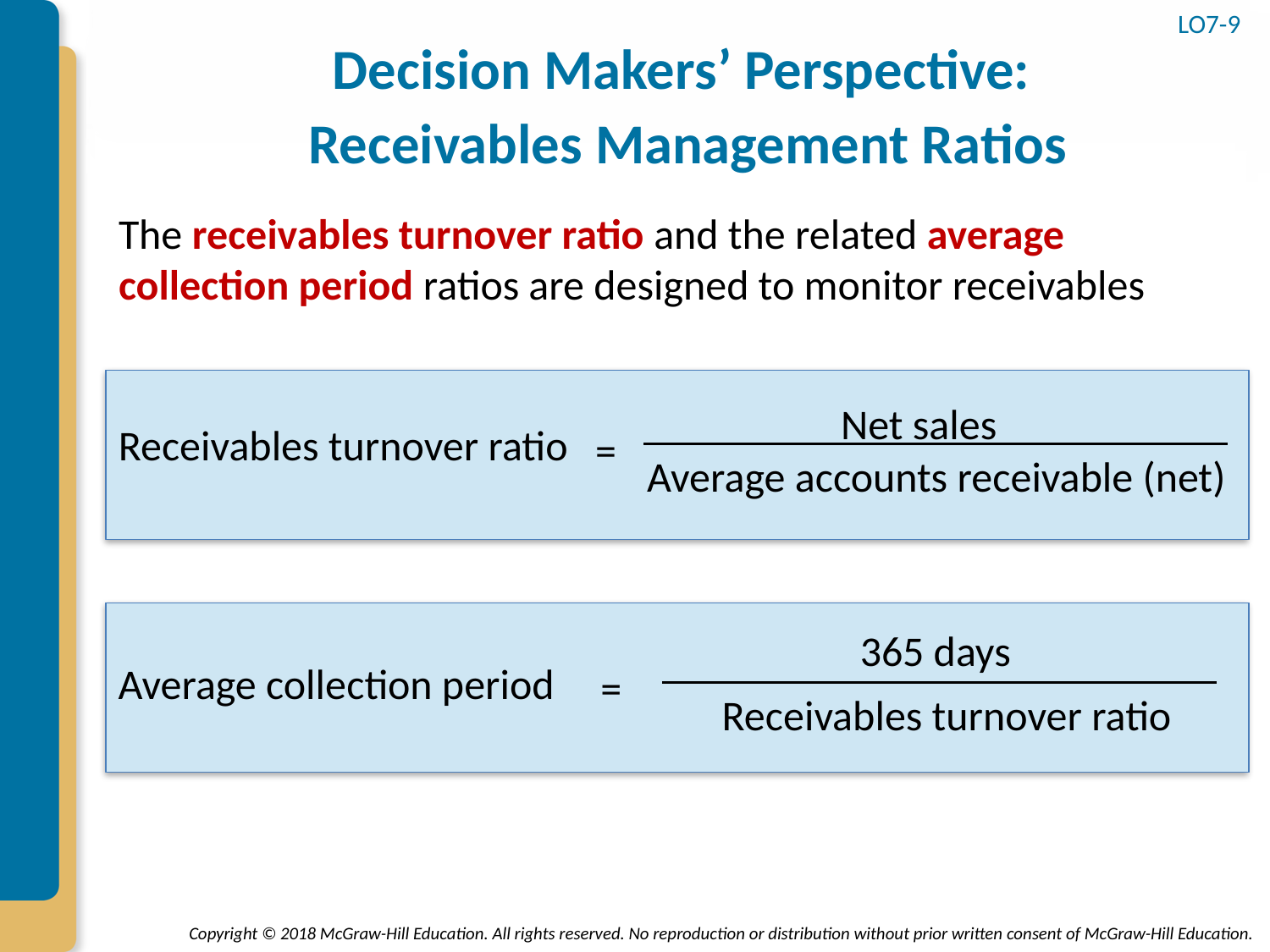

# Decision Makers’ Perspective: Receivables Management Ratios
LO7-9
The receivables turnover ratio and the related average collection period ratios are designed to monitor receivables

Net sales
Receivables turnover ratio
=
Average accounts receivable (net)

365 days
Average collection period
=
Receivables turnover ratio